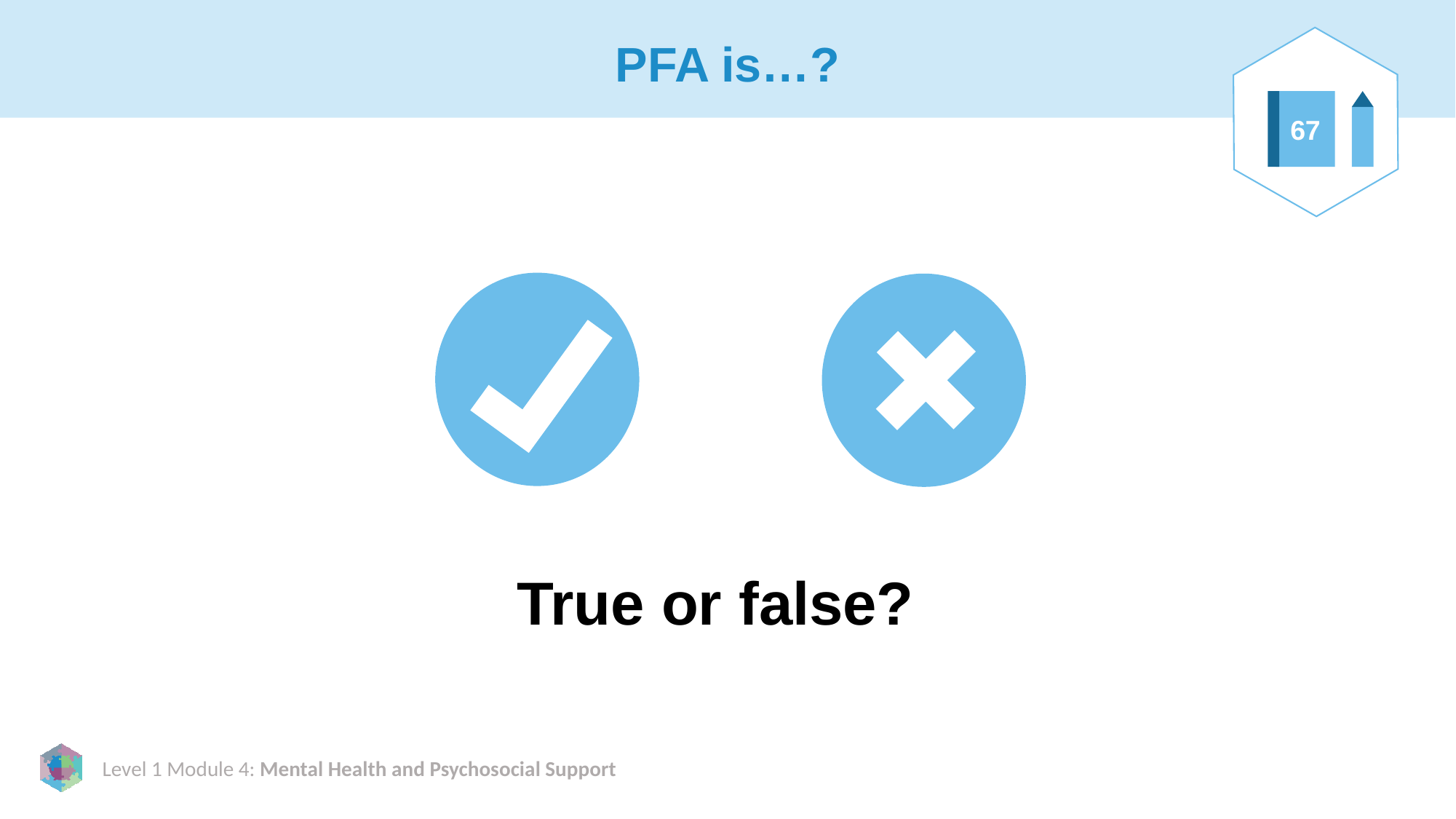

# PFA is…?

67

True or false?